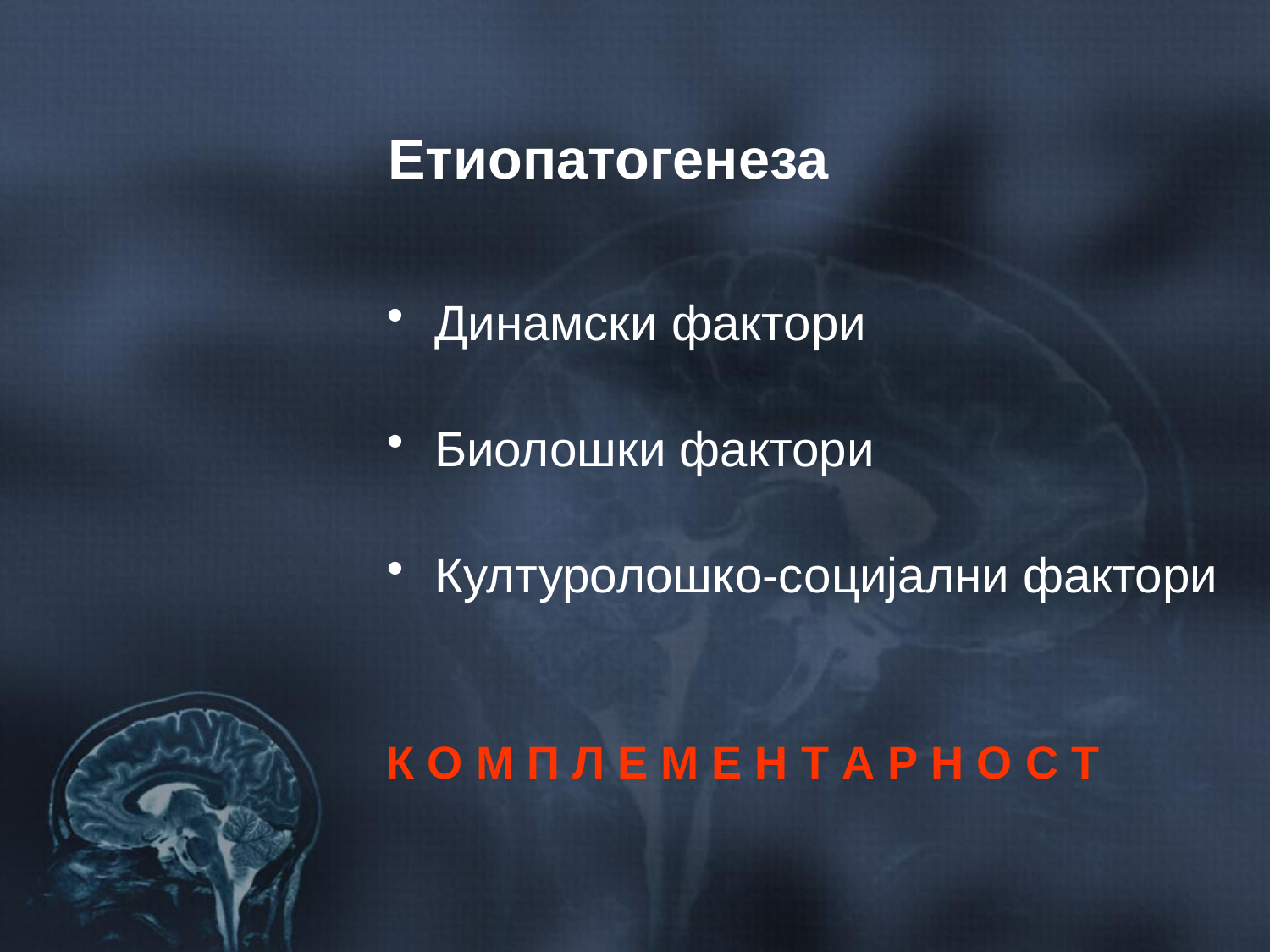

# Етиопатогенеза

Динамски фактори

Биолошки фактори

Културолошко-социјални фактори

К О М П Л Е М Е Н Т А Р Н О С Т